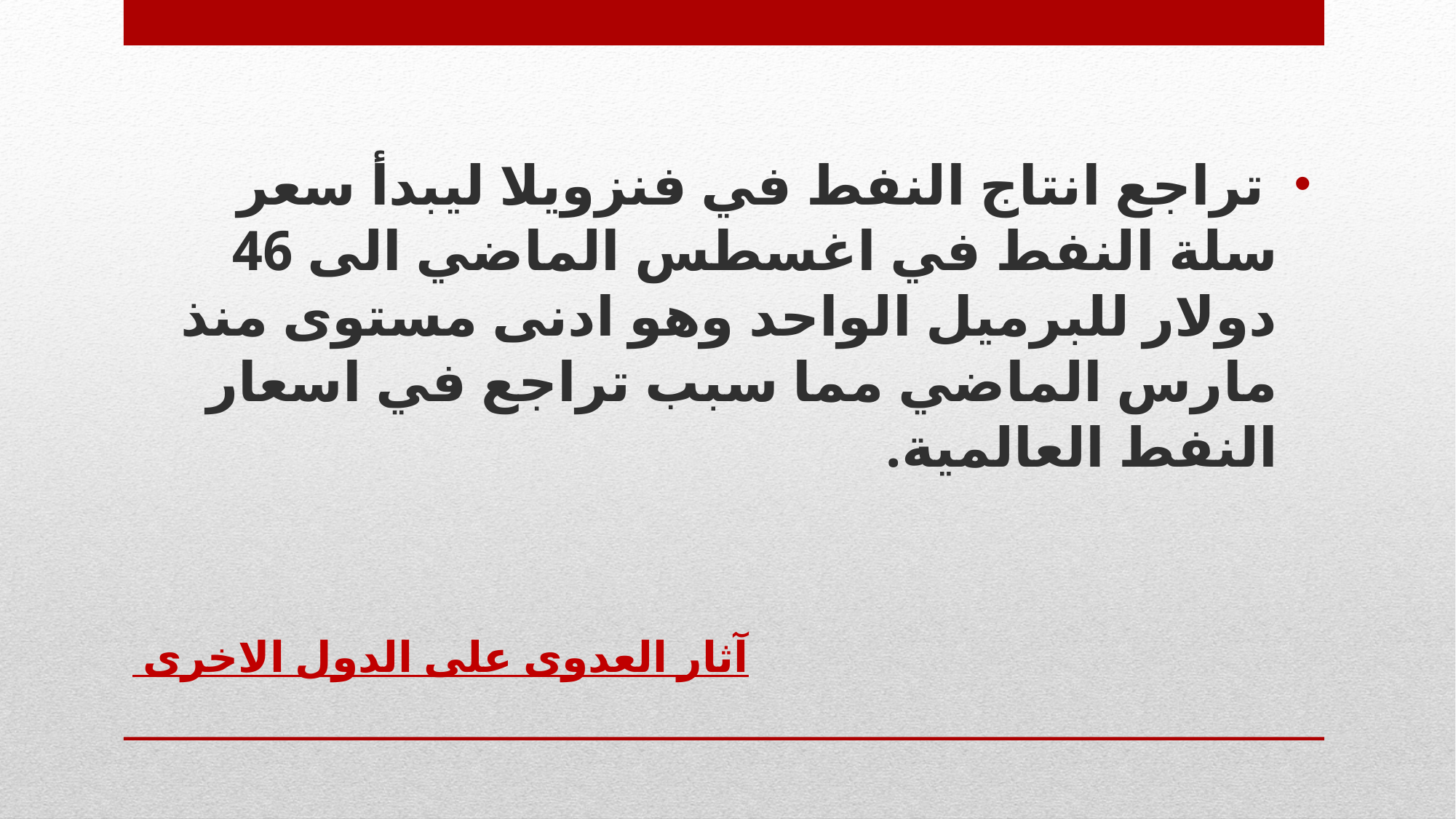

تراجع انتاج النفط في فنزويلا ليبدأ سعر سلة النفط في اغسطس الماضي الى 46 دولار للبرميل الواحد وهو ادنى مستوى منذ مارس الماضي مما سبب تراجع في اسعار النفط العالمية.
# آثار العدوى على الدول الاخرى